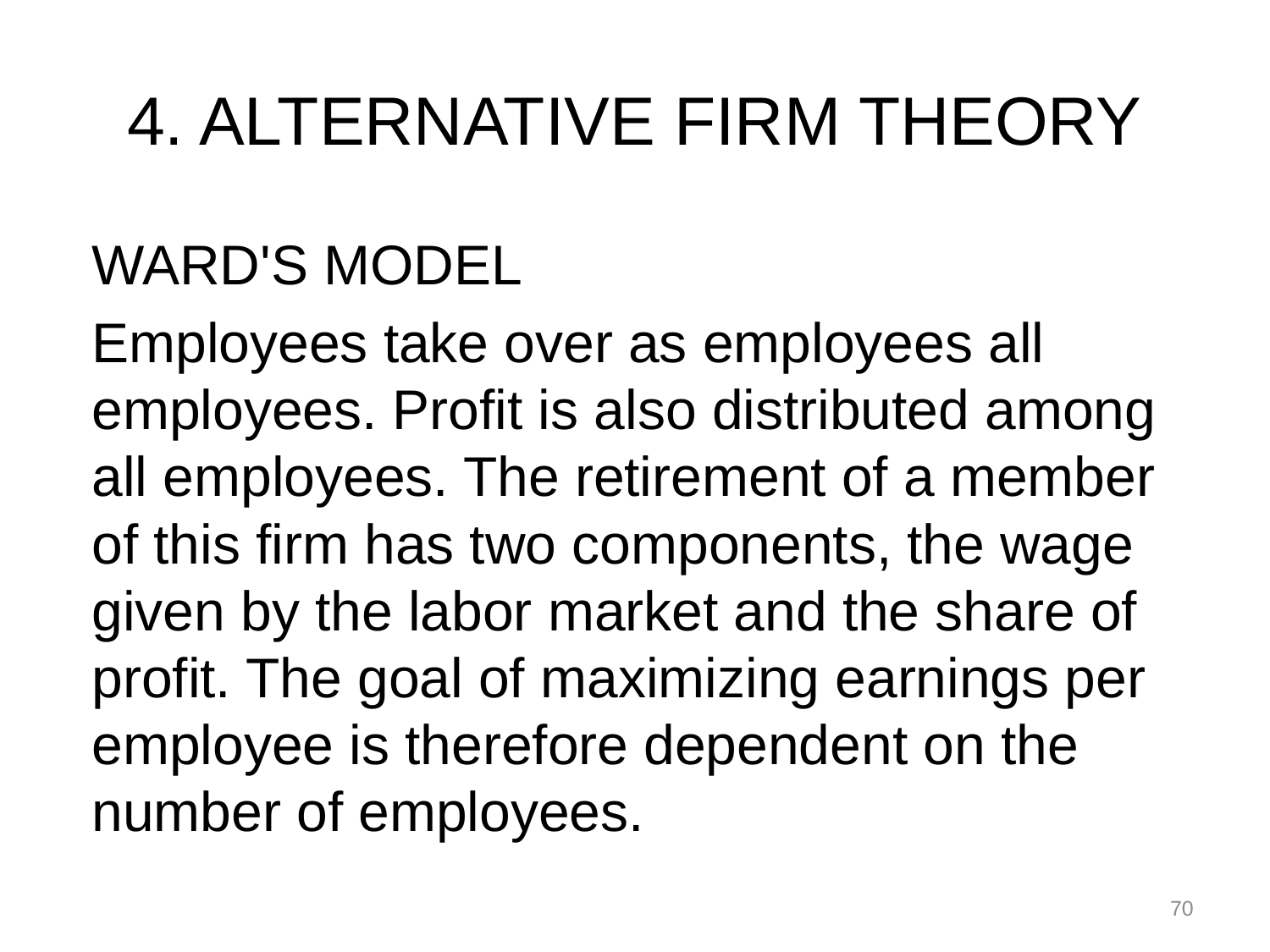

# 4. ALTERNATIVE FIRM THEORY
WARD'S MODEL
Employees take over as employees all employees. Profit is also distributed among all employees. The retirement of a member of this firm has two components, the wage given by the labor market and the share of profit. The goal of maximizing earnings per employee is therefore dependent on the number of employees.
70